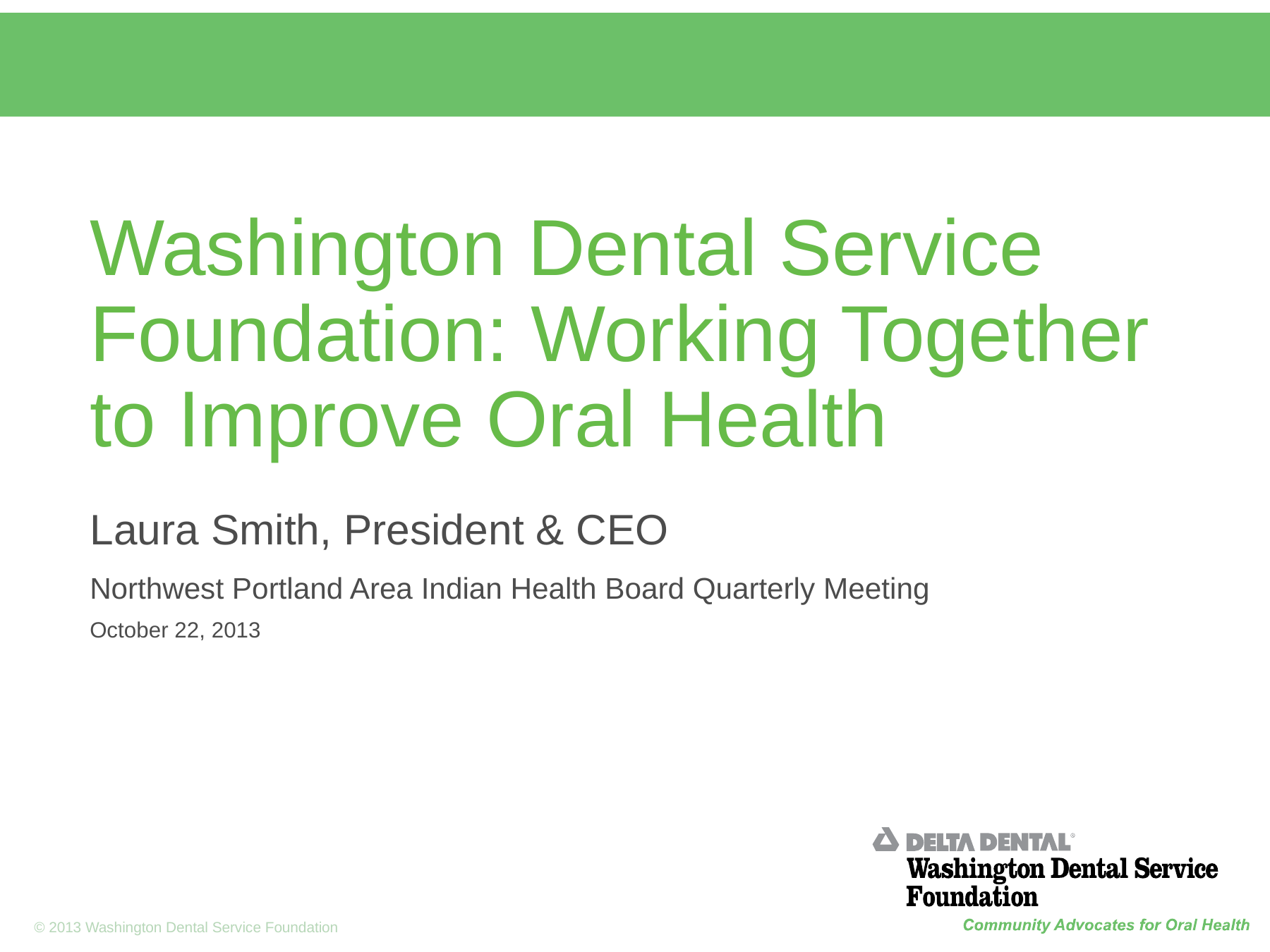

# Washington Dental Service Foundation: Working Together to Improve Oral Health
Laura Smith, President & CEO

Northwest Portland Area Indian Health Board Quarterly Meeting
October 22, 2013